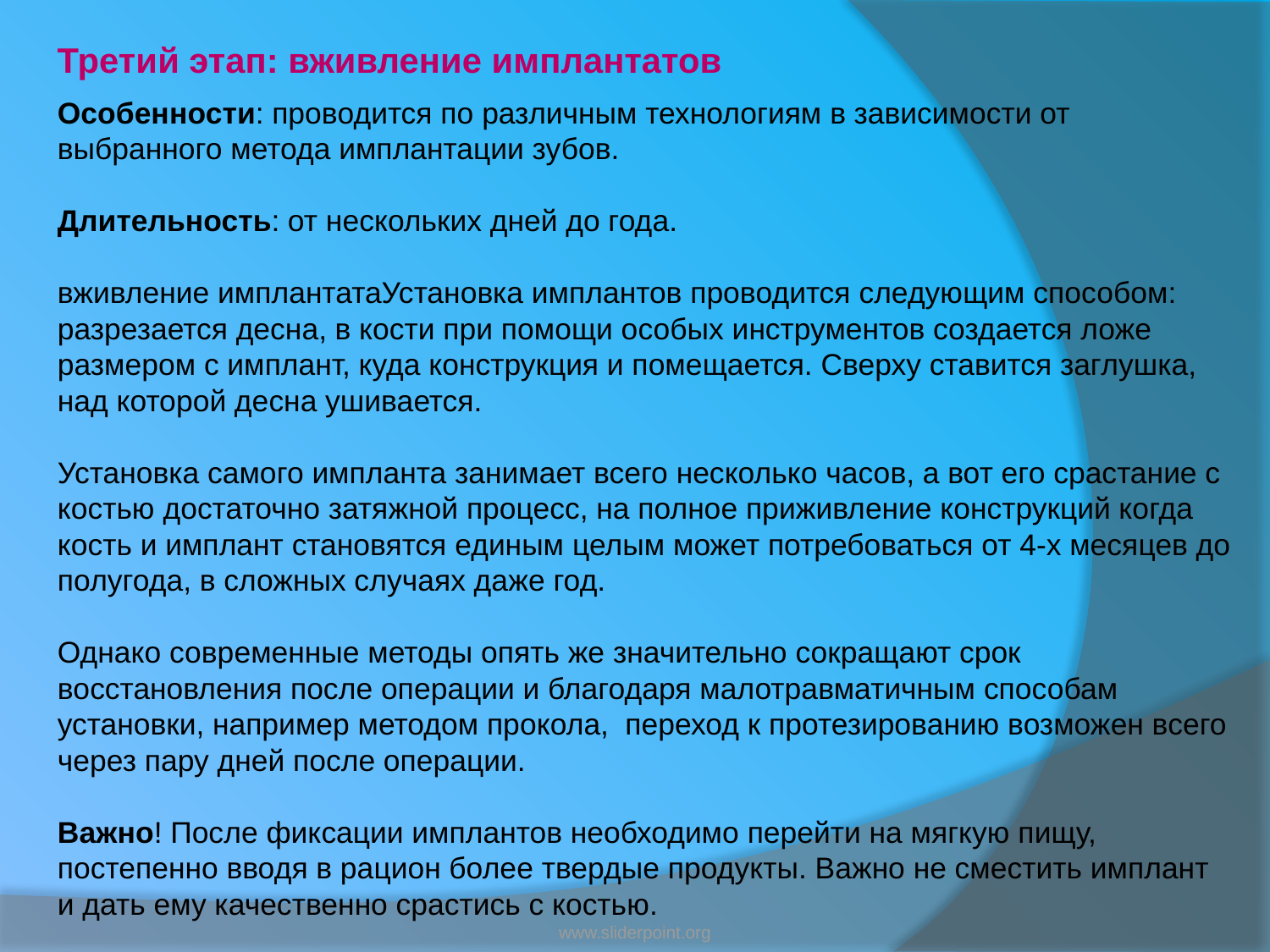

Третий этап: вживление имплантатов
Особенности: проводится по различным технологиям в зависимости от выбранного метода имплантации зубов.

Длительность: от нескольких дней до года.

вживление имплантатаУстановка имплантов проводится следующим способом: разрезается десна, в кости при помощи особых инструментов создается ложе размером с имплант, куда конструкция и помещается. Сверху ставится заглушка, над которой десна ушивается.

Установка самого импланта занимает всего несколько часов, а вот его срастание с костью достаточно затяжной процесс, на полное приживление конструкций когда кость и имплант становятся единым целым может потребоваться от 4-х месяцев до полугода, в сложных случаях даже год.

Однако современные методы опять же значительно сокращают срок восстановления после операции и благодаря малотравматичным способам установки, например методом прокола,  переход к протезированию возможен всего через пару дней после операции.

Важно! После фиксации имплантов необходимо перейти на мягкую пищу, постепенно вводя в рацион более твердые продукты. Важно не сместить имплант и дать ему качественно срастись с костью.
www.sliderpoint.org